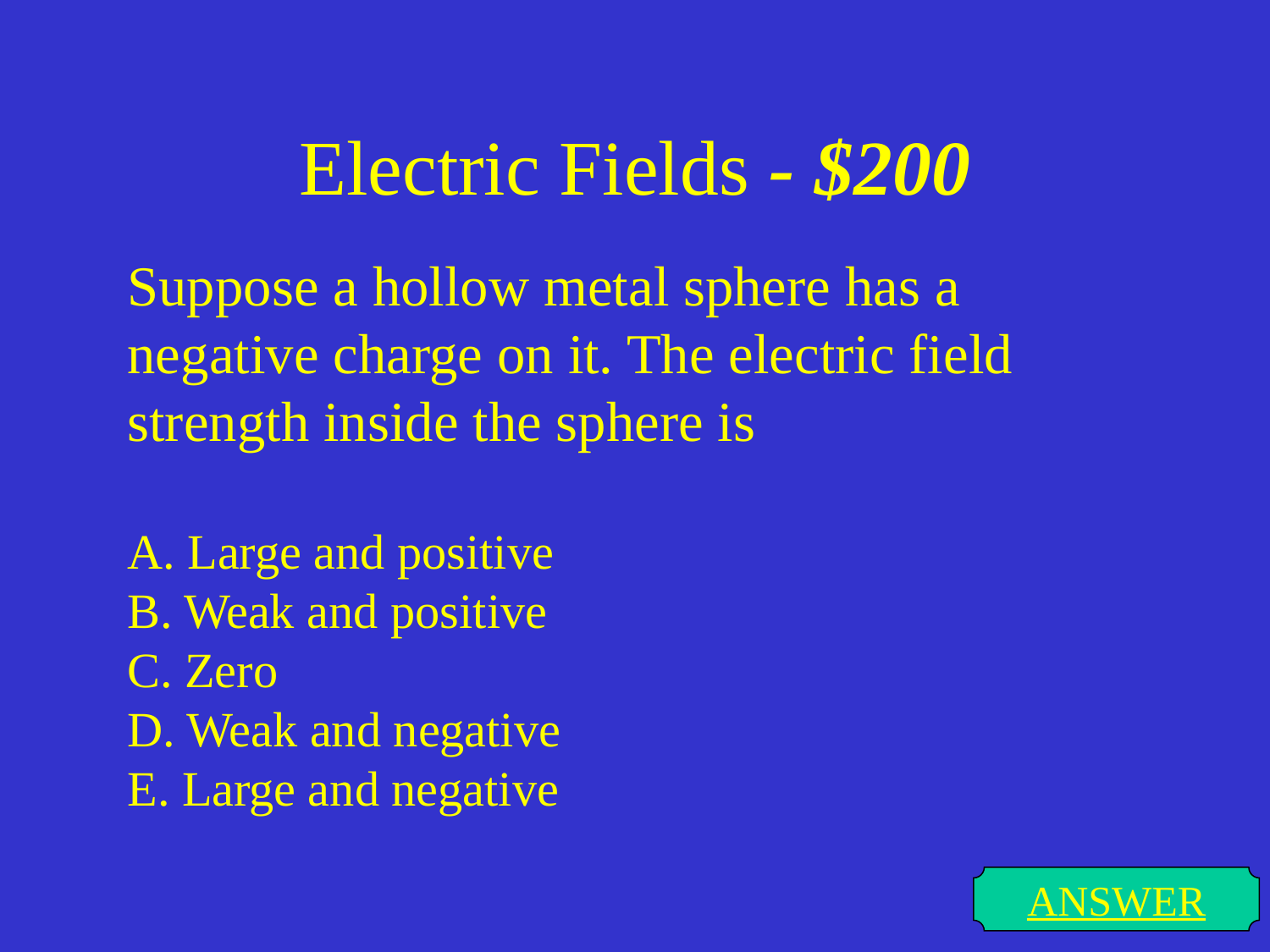

# Electric Fields - $200
Suppose a hollow metal sphere has a negative charge on it. The electric field strength inside the sphere is

A. Large and positive
B. Weak and positive
C. Zero
D. Weak and negative
E. Large and negative

ANSWER